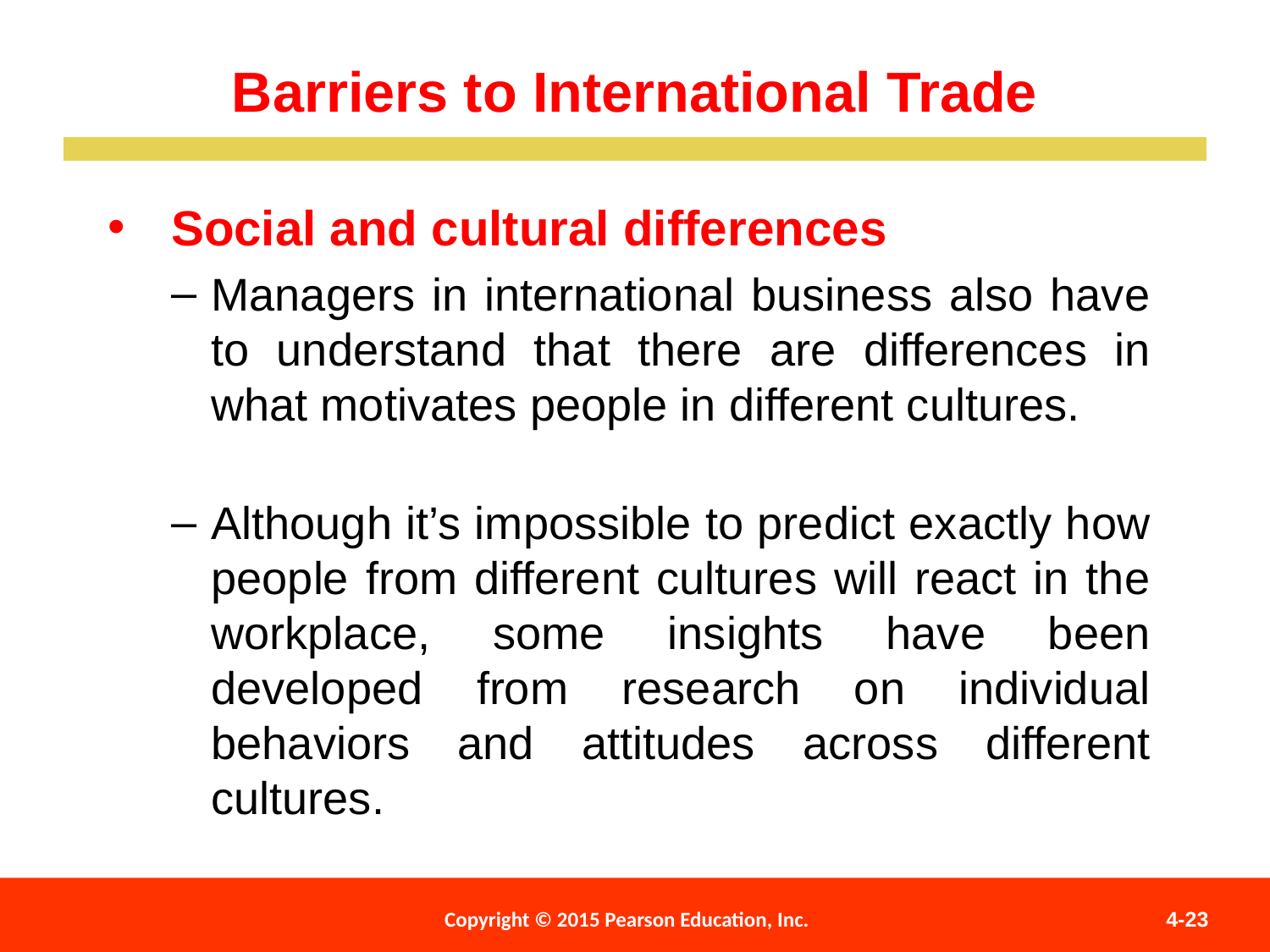

Barriers to International Trade
Social and cultural differences
Managers in international business also have to understand that there are differences in what motivates people in different cultures.

Although it’s impossible to predict exactly how people from different cultures will react in the workplace, some insights have been developed from research on individual behaviors and attitudes across different cultures.